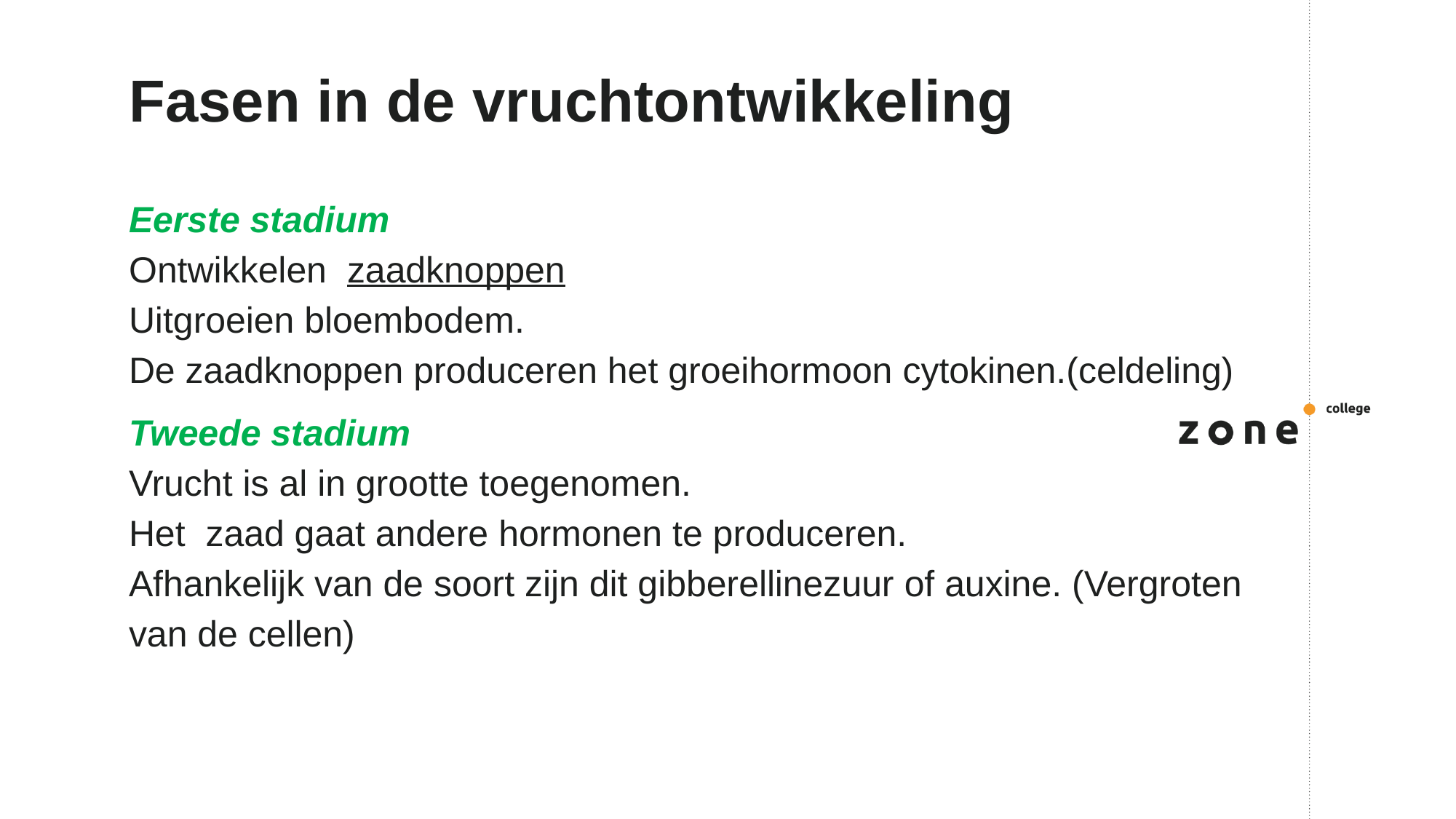

# Fasen in de vruchtontwikkeling
Eerste stadium
Ontwikkelen  zaadknoppen
Uitgroeien bloembodem.
De zaadknoppen produceren het groeihormoon cytokinen.(celdeling)
Tweede stadium
Vrucht is al in grootte toegenomen.
Het  zaad gaat andere hormonen te produceren.
Afhankelijk van de soort zijn dit gibberellinezuur of auxine. (Vergroten van de cellen)